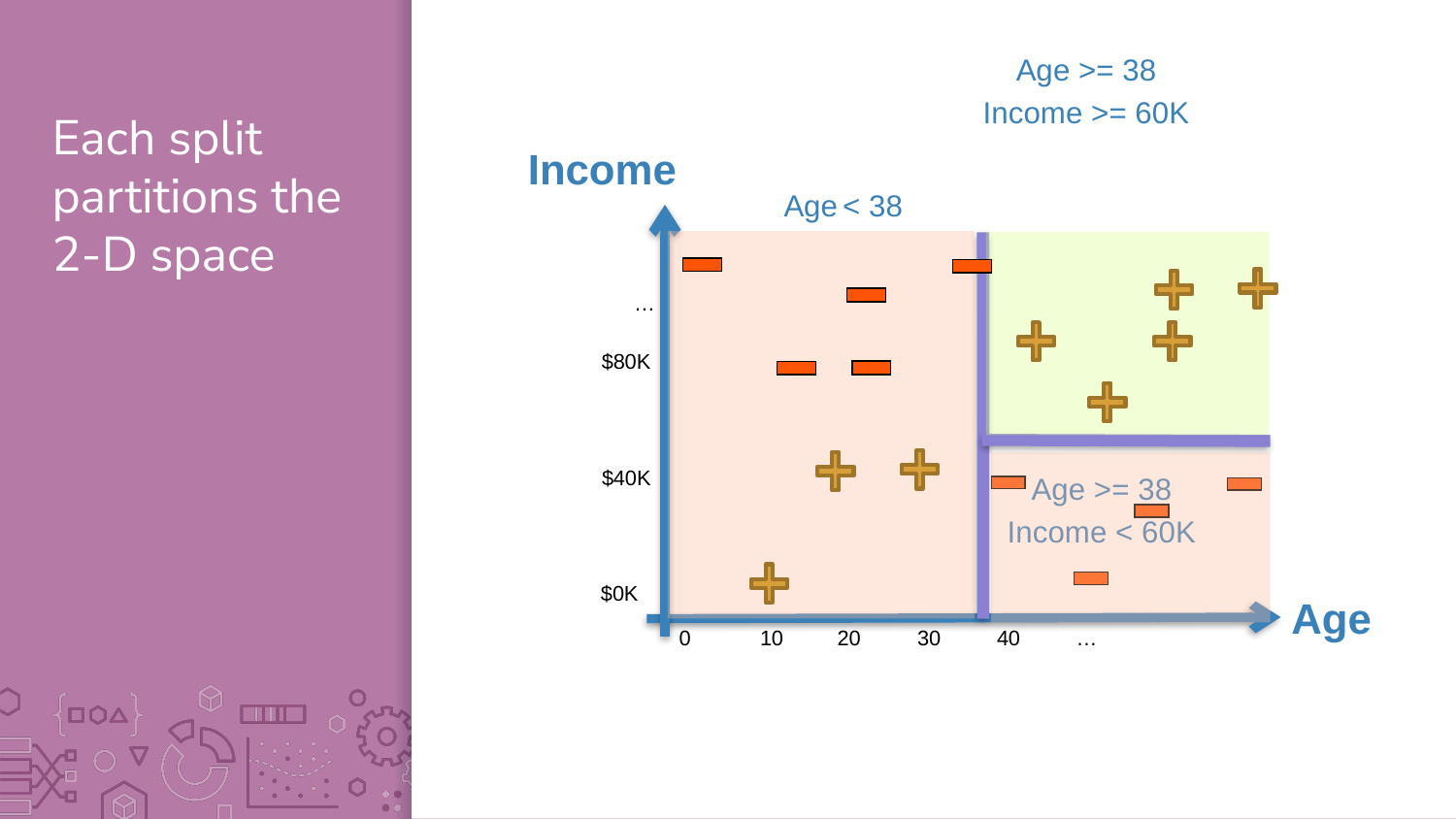

Age >= 38
Income >= 60K
# Each split partitions the 2-D space
Income
Age < 38

…
$80K

$40K
Age >= 38
Income < 60K
    $0K
Age
0
10
20
30
40
…